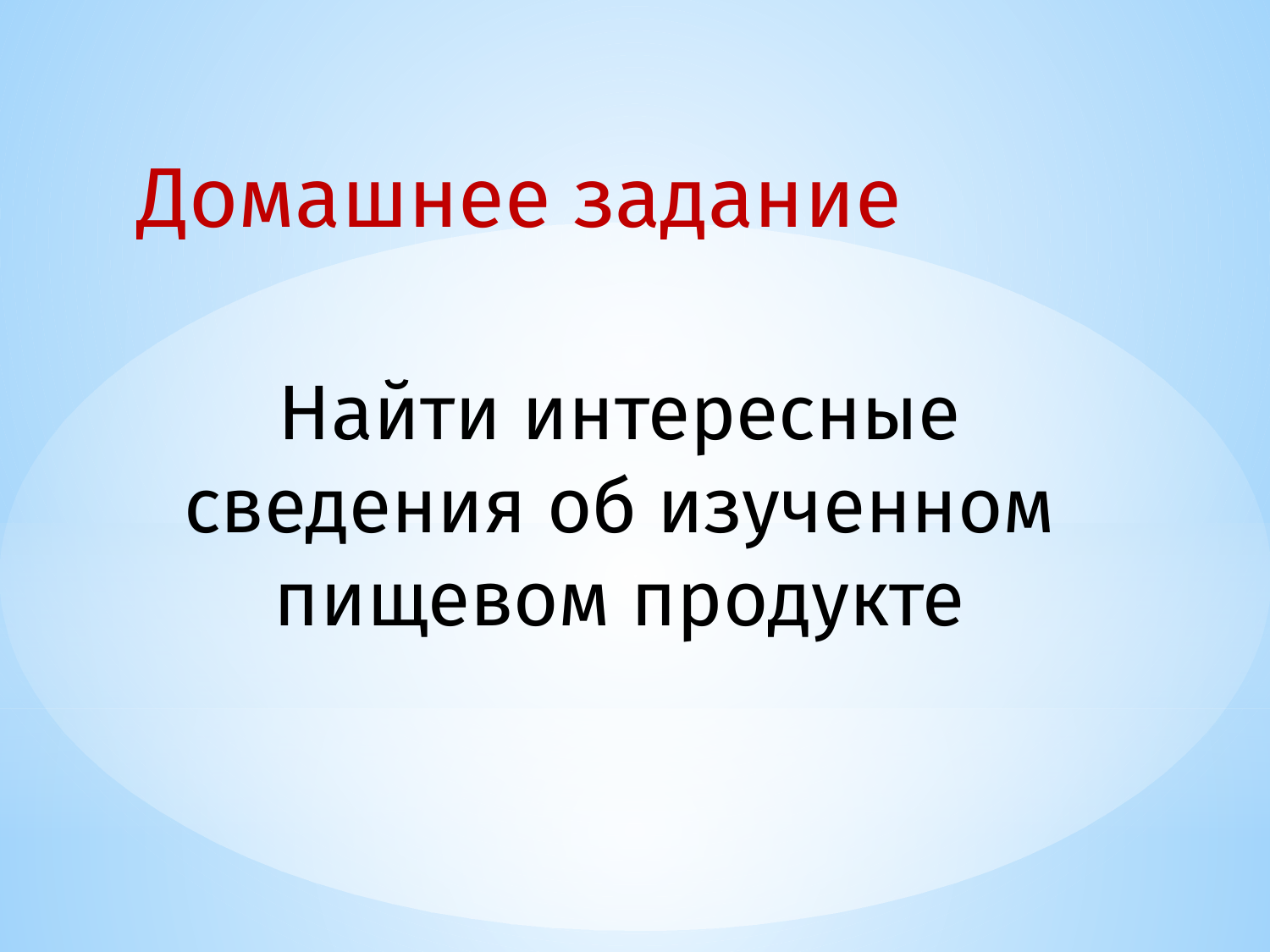

Домашнее задание
Найти интересные сведения об изученном пищевом продукте